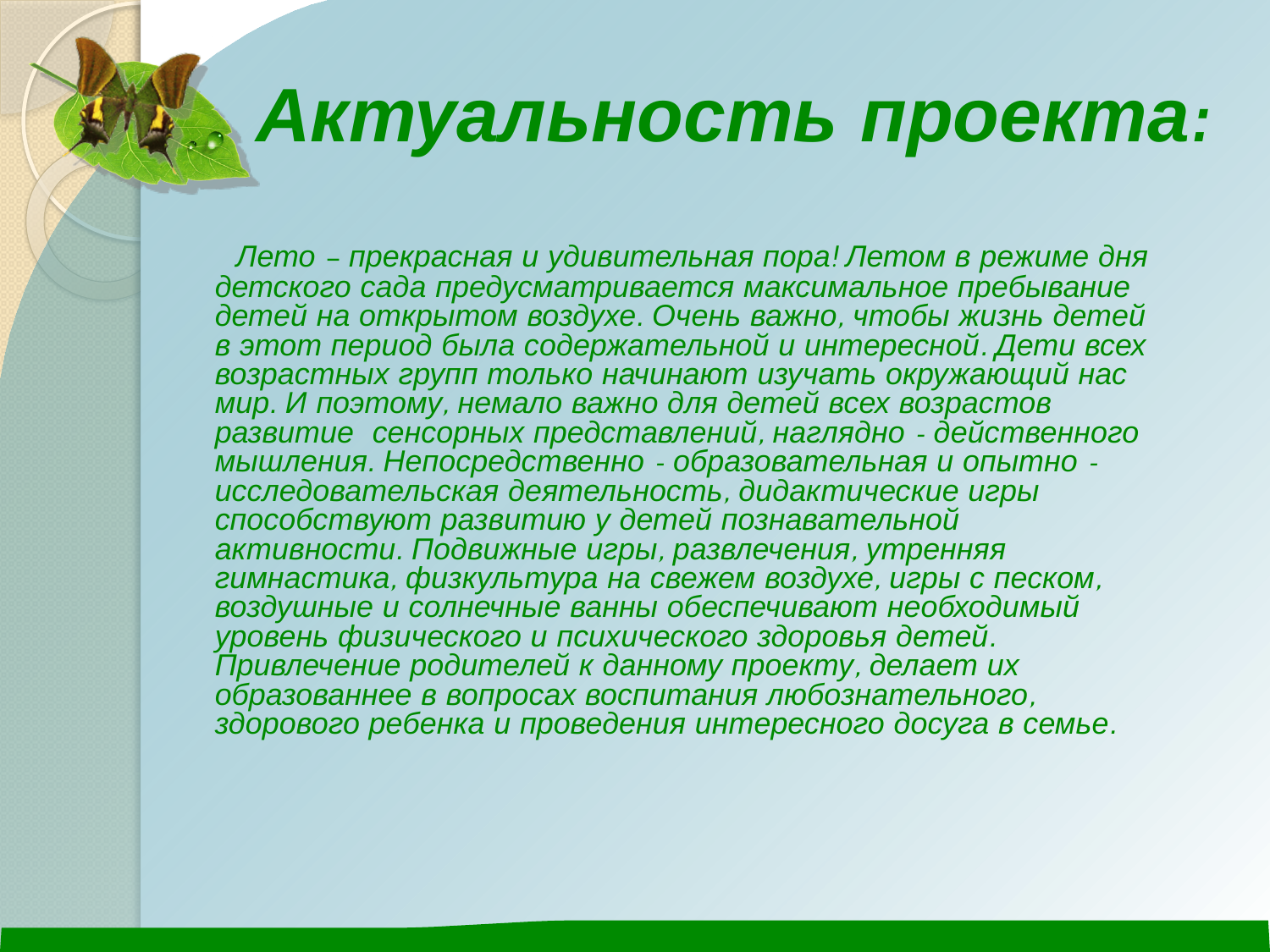

# Актуальность проекта:
     Лето – прекрасная и удивительная пора! Летом в режиме дня детского сада предусматривается максимальное пребывание детей на открытом воздухе. Очень важно, чтобы жизнь детей в этот период была содержательной и интересной. Дети всех возрастных групп только начинают изучать окружающий нас мир. И поэтому, немало важно для детей всех возрастов развитие  сенсорных представлений, наглядно - действенного мышления. Непосредственно - образовательная и опытно - исследовательская деятельность, дидактические игры способствуют развитию у детей познавательной активности. Подвижные игры, развлечения, утренняя гимнастика, физкультура на свежем воздухе, игры с песком, воздушные и солнечные ванны обеспечивают необходимый уровень физического и психического здоровья детей. Привлечение родителей к данному проекту, делает их образованнее в вопросах воспитания любознательного, здорового ребенка и проведения интересного досуга в семье.